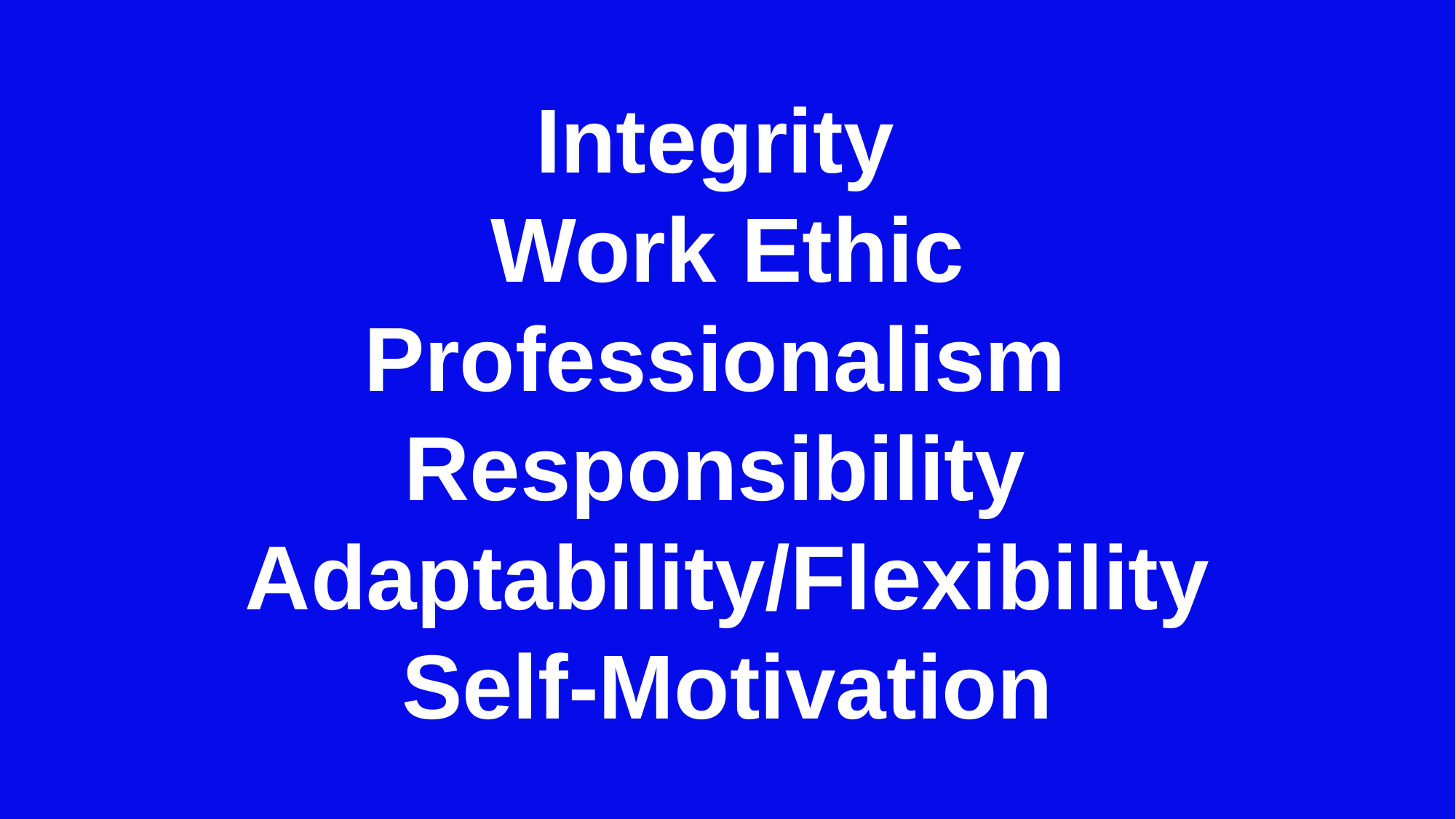

Integrity
Work Ethic
Professionalism
Responsibility
Adaptability/Flexibility
Self-Motivation